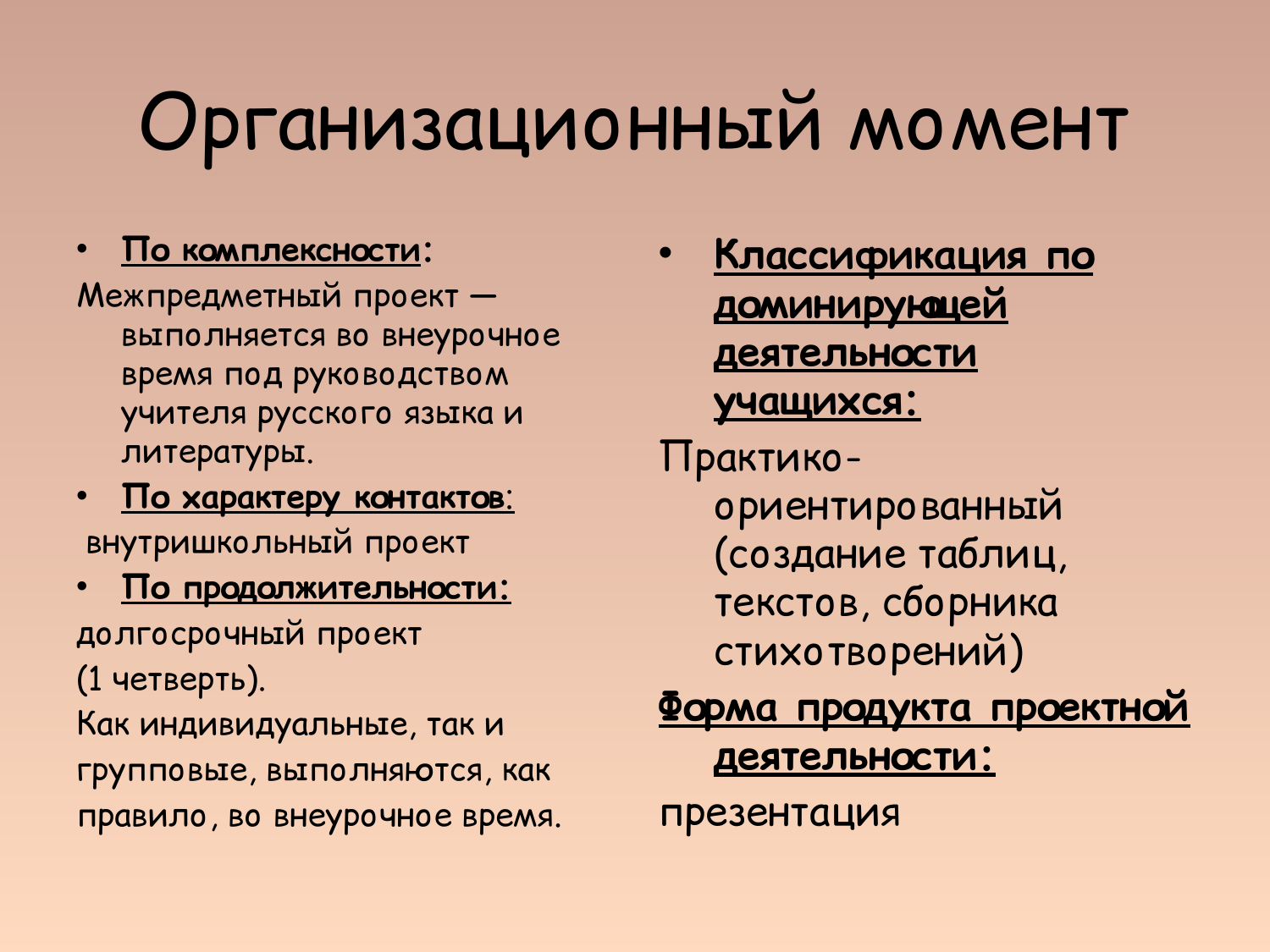

# Организационный момент
По комплексности:
Межпредметный проект — выполняется во внеурочное время под руководством учителя русского языка и литературы.
По характеру контактов:
 внутришкольный проект
По продолжительности:
долгосрочный проект
(1 четверть).
Как индивидуальные, так и
групповые, выполняются, как
правило, во внеурочное время.

Классификация по доминирующей деятельности учащихся:
Практико-ориентированный (создание таблиц, текстов, сборника стихотворений)
Форма продукта проектной деятельности:
презентация